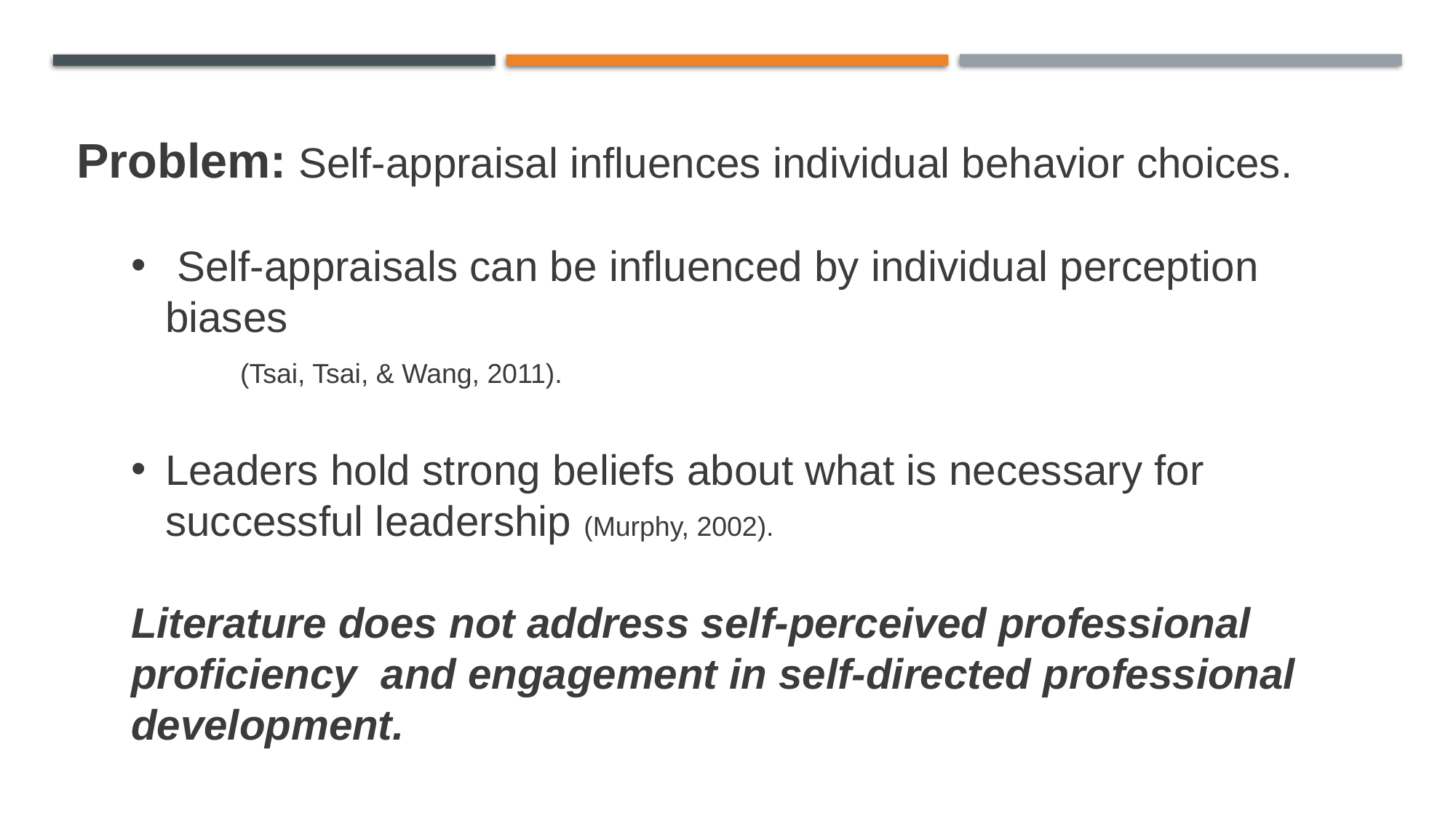

Problem: Self-appraisal influences individual behavior choices.

 Self-appraisals can be influenced by individual perception biases
	(Tsai, Tsai, & Wang, 2011).

Leaders hold strong beliefs about what is necessary for successful leadership (Murphy, 2002).

Literature does not address self-perceived professional proficiency  and engagement in self-directed professional development.